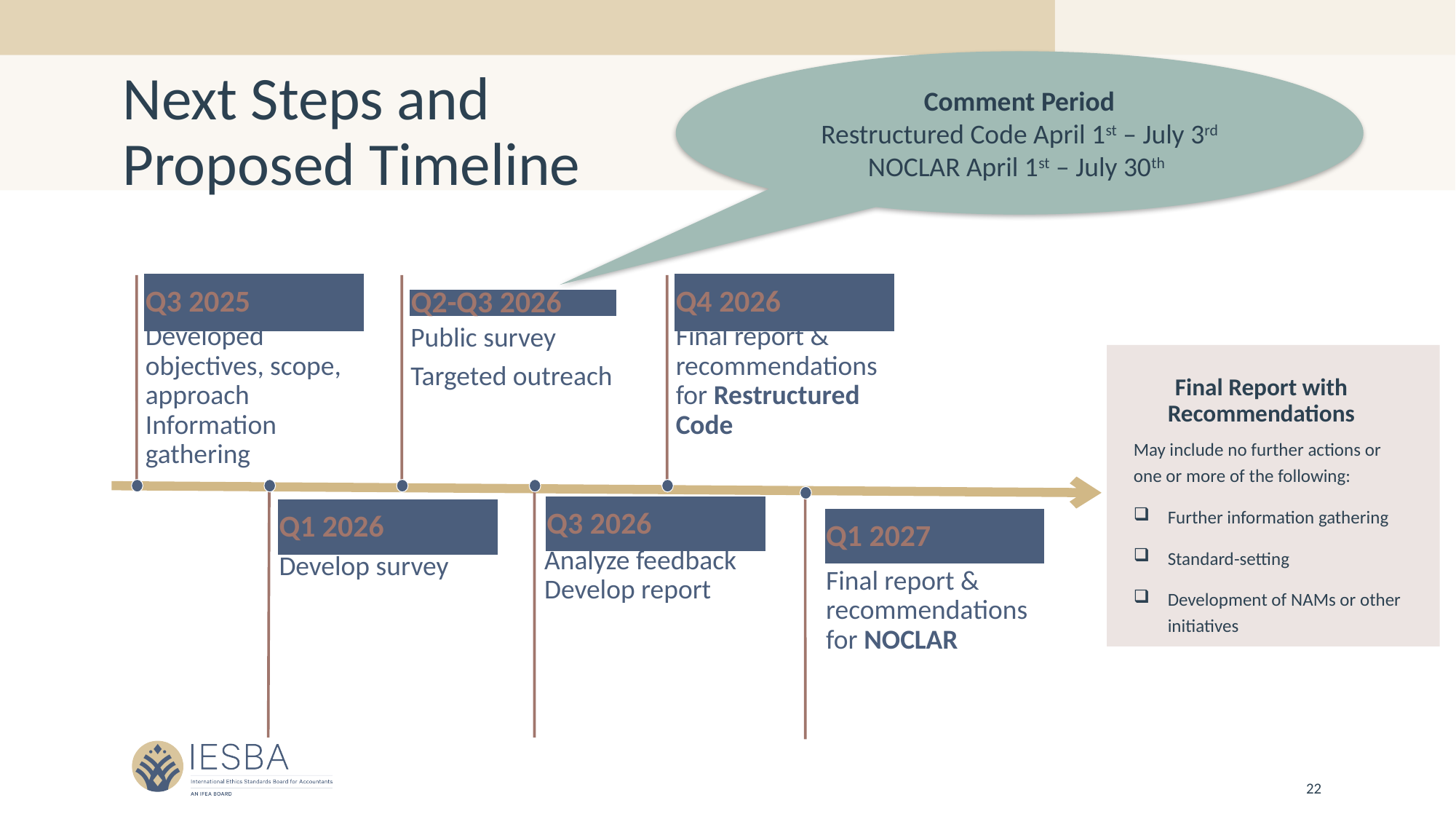

Comment Period
Restructured Code April 1st – July 3rd
NOCLAR April 1st – July 30th
# Next Steps and Proposed Timeline

Q3 2025

Q4 2026
Q2-Q3 2026
Developed objectives, scope, approach Information gathering
Final report & recommendations for Restructured Code

Q3 2026
Q1 2026
Analyze feedback Develop report
Develop survey
Public survey
Targeted outreach

Final Report with Recommendations
May include no further actions or one or more of the following:
Further information gathering
Standard-setting
Development of NAMs or other initiatives

Q1 2027
Final report & recommendations for NOCLAR
22